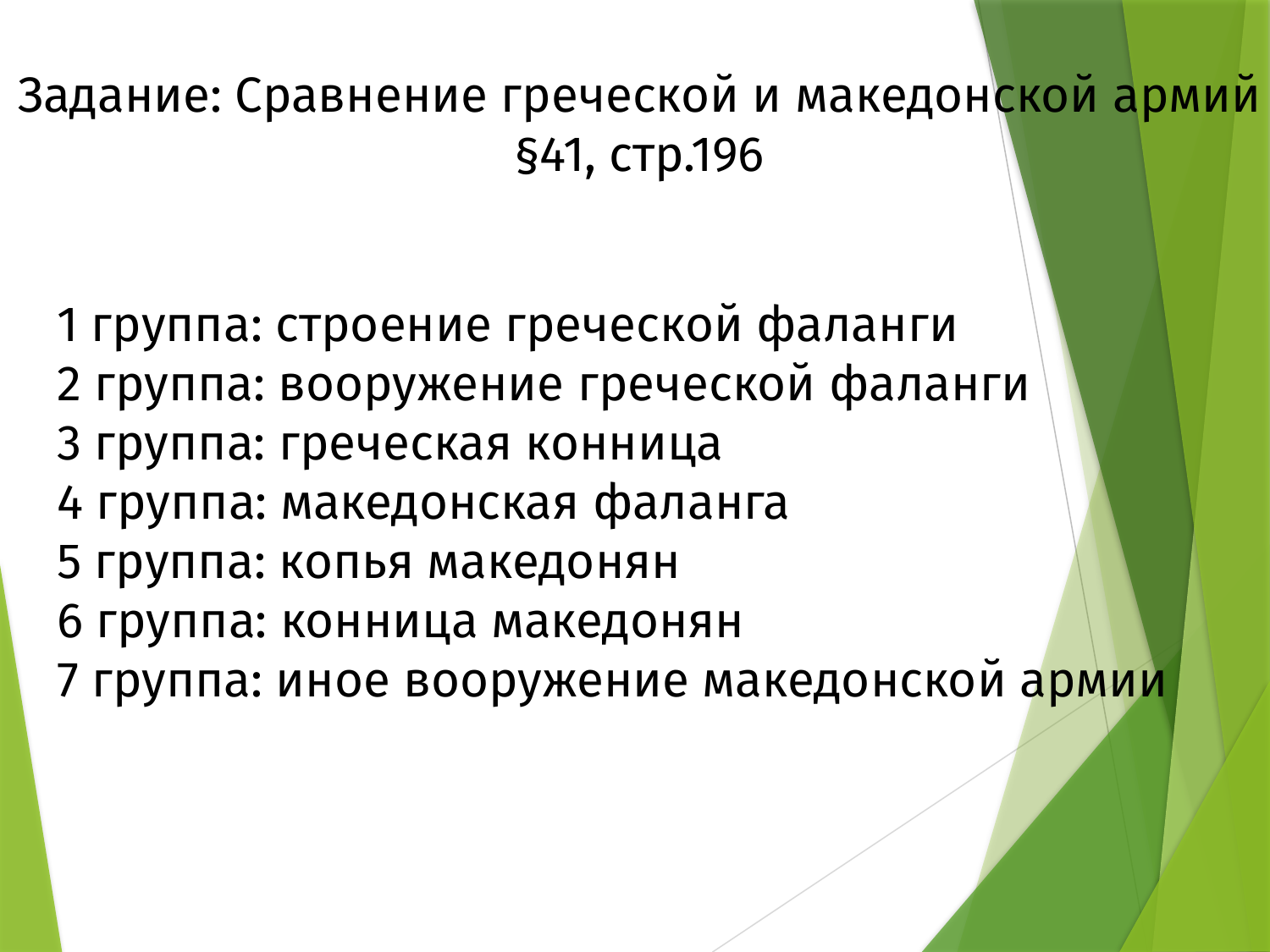

Задание: Сравнение греческой и македонской армий
§41, стр.196
1 группа: строение греческой фаланги
2 группа: вооружение греческой фаланги
3 группа: греческая конница
4 группа: македонская фаланга
5 группа: копья македонян
6 группа: конница македонян
7 группа: иное вооружение македонской армии